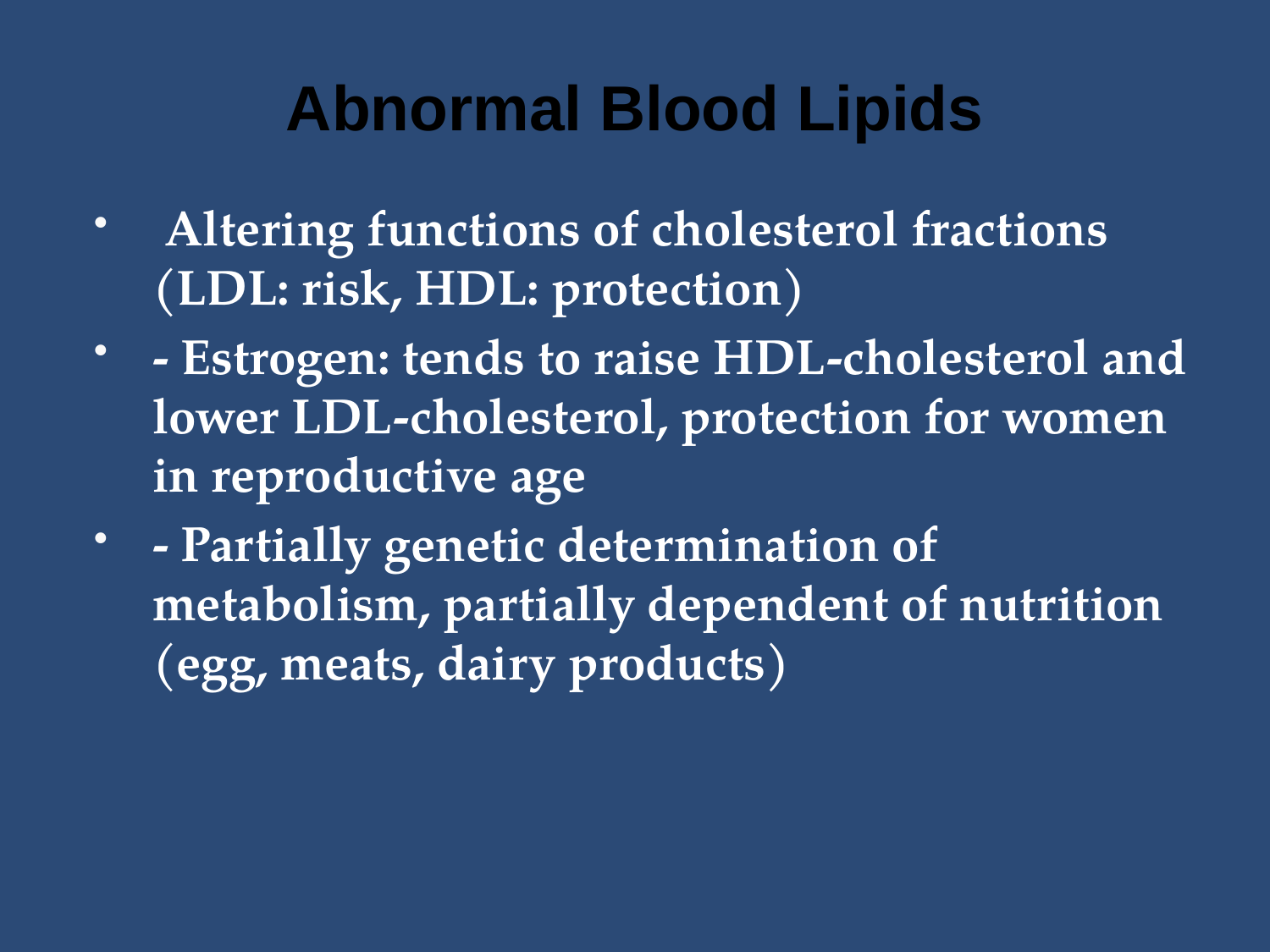

# Abnormal Blood Lipids
 Altering functions of cholesterol fractions (LDL: risk, HDL: protection)
- Estrogen: tends to raise HDL-cholesterol and lower LDL-cholesterol, protection for women in reproductive age
- Partially genetic determination of metabolism, partially dependent of nutrition (egg, meats, dairy products)